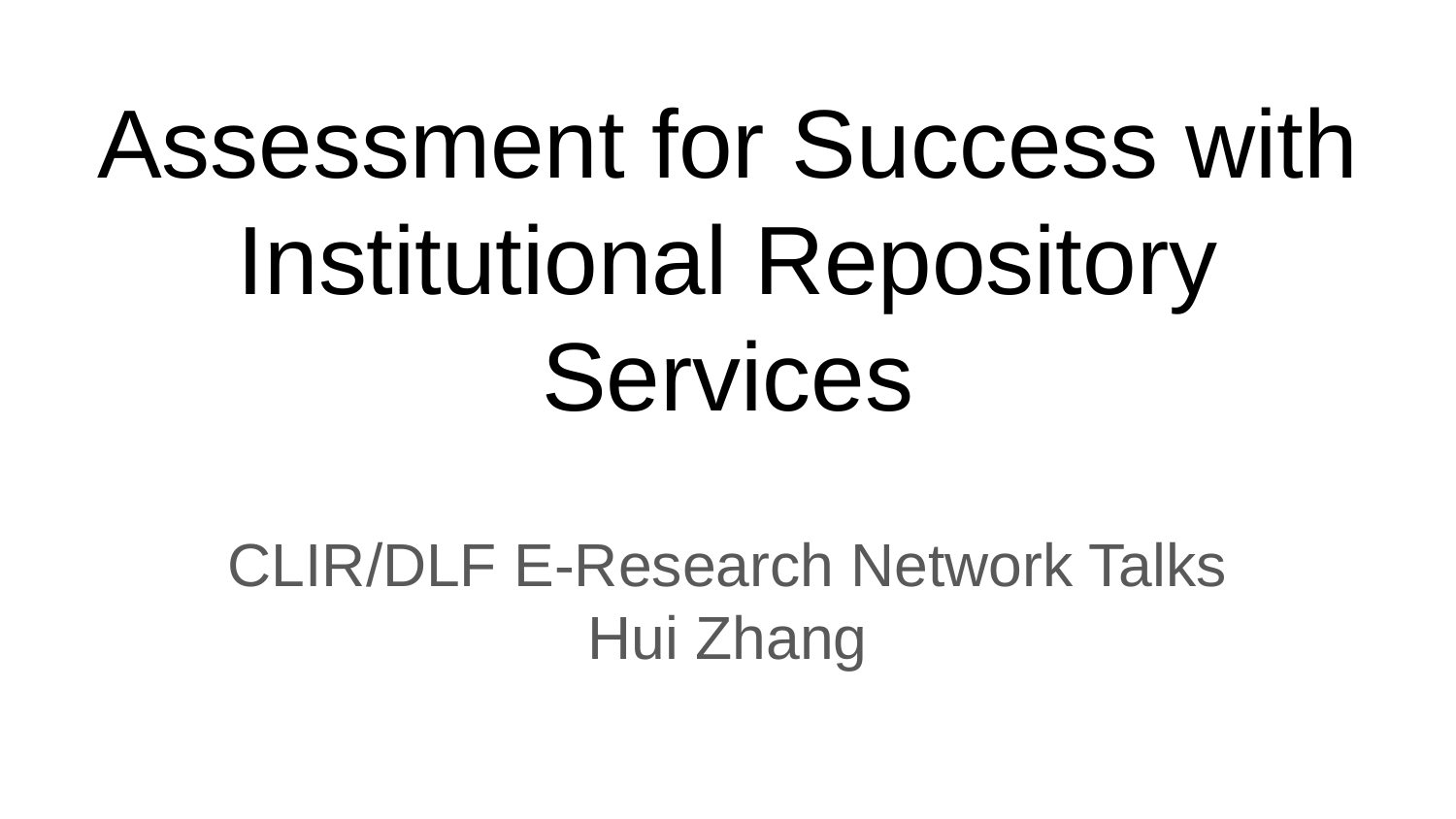

# Assessment for Success with Institutional Repository Services
CLIR/DLF E-Research Network Talks
Hui Zhang